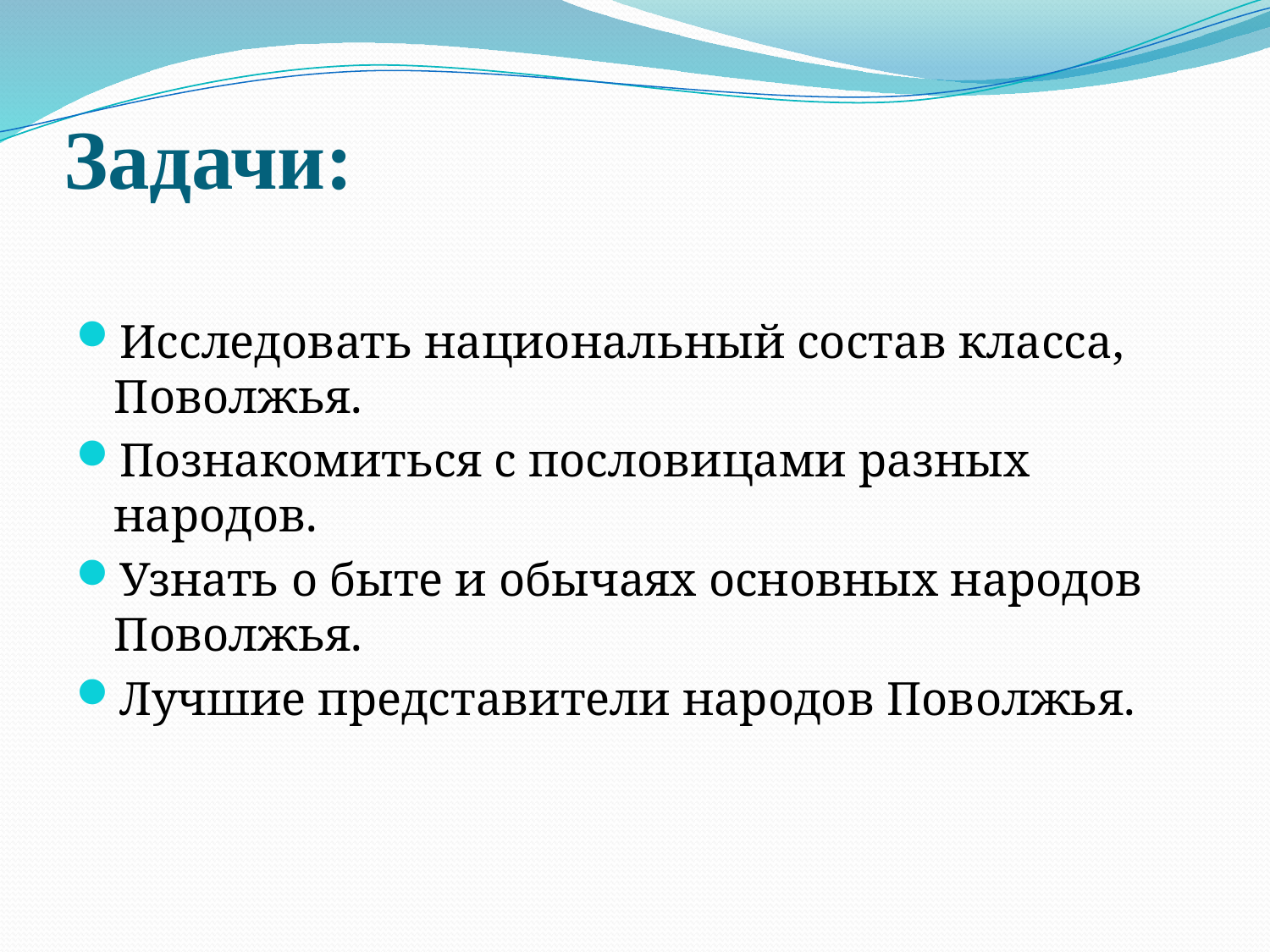

# Задачи:
Исследовать национальный состав класса, Поволжья.
Познакомиться с пословицами разных народов.
Узнать о быте и обычаях основных народов Поволжья.
Лучшие представители народов Поволжья.